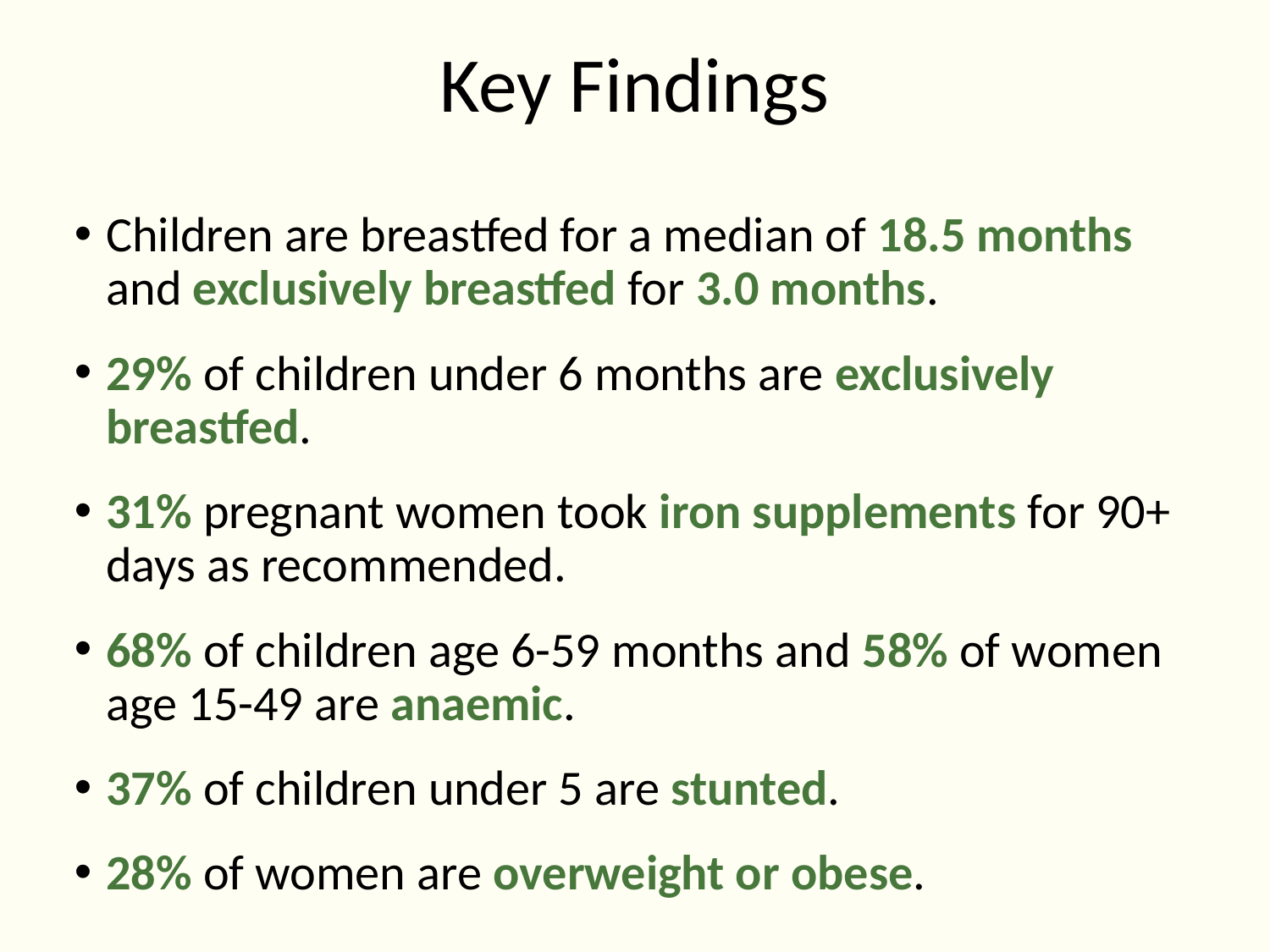

# Key Findings
Children are breastfed for a median of 18.5 months and exclusively breastfed for 3.0 months.
29% of children under 6 months are exclusively breastfed.
31% pregnant women took iron supplements for 90+ days as recommended.
68% of children age 6-59 months and 58% of women age 15-49 are anaemic.
37% of children under 5 are stunted.
28% of women are overweight or obese.